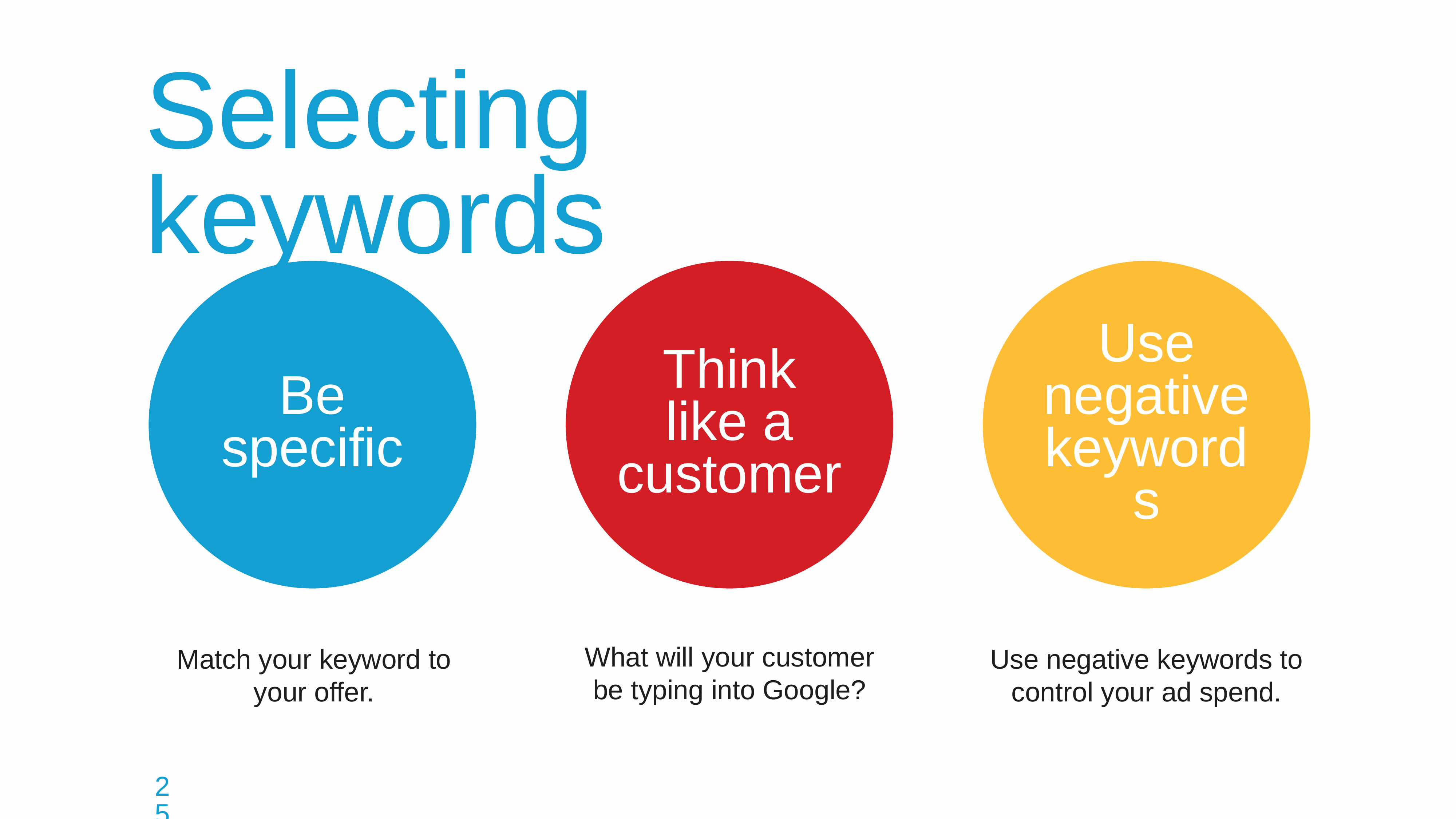

Selecting keywords
Be specific
Think like a customer
Use negative keywords
What will your customer be typing into Google?
Match your keyword to your offer.
Use negative keywords to control your ad spend.
25